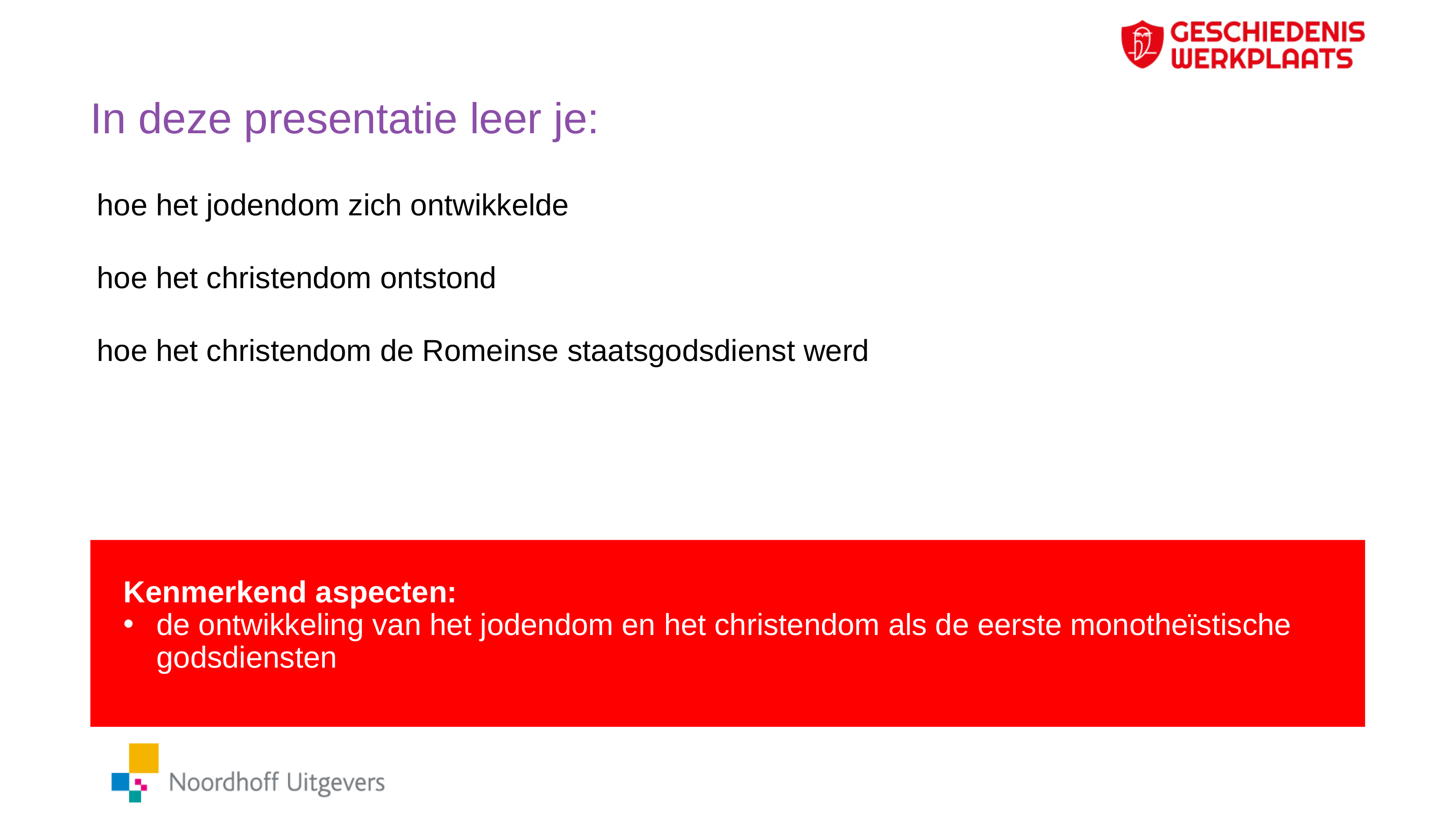

# In deze presentatie leer je:
hoe het jodendom zich ontwikkelde

hoe het christendom ontstond

hoe het christendom de Romeinse staatsgodsdienst werd

Kenmerkend aspecten:
de ontwikkeling van het jodendom en het christendom als de eerste monotheïstische godsdiensten